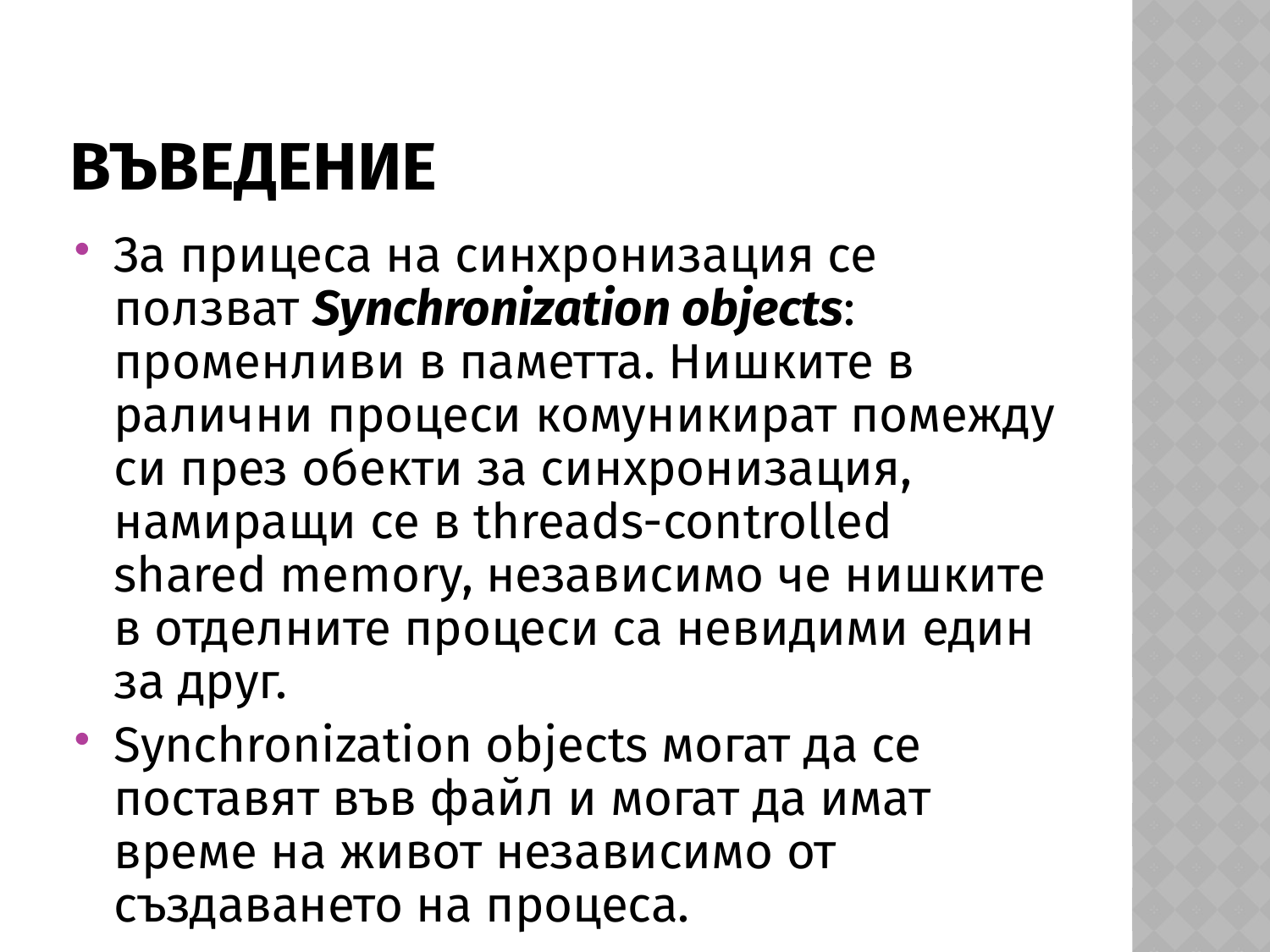

# Въведение
За прицеса на синхронизация се ползват Synchronization objects: променливи в паметта. Нишките в ралични процеси комуникират помежду си през обекти за синхронизация, намиращи се в threads-controlled shared memory, независимо че нишките в отделните процеси са невидими един за друг.
Synchronization objects могат да се поставят във файл и могат да имат време на живот независимо от създаването на процеса.